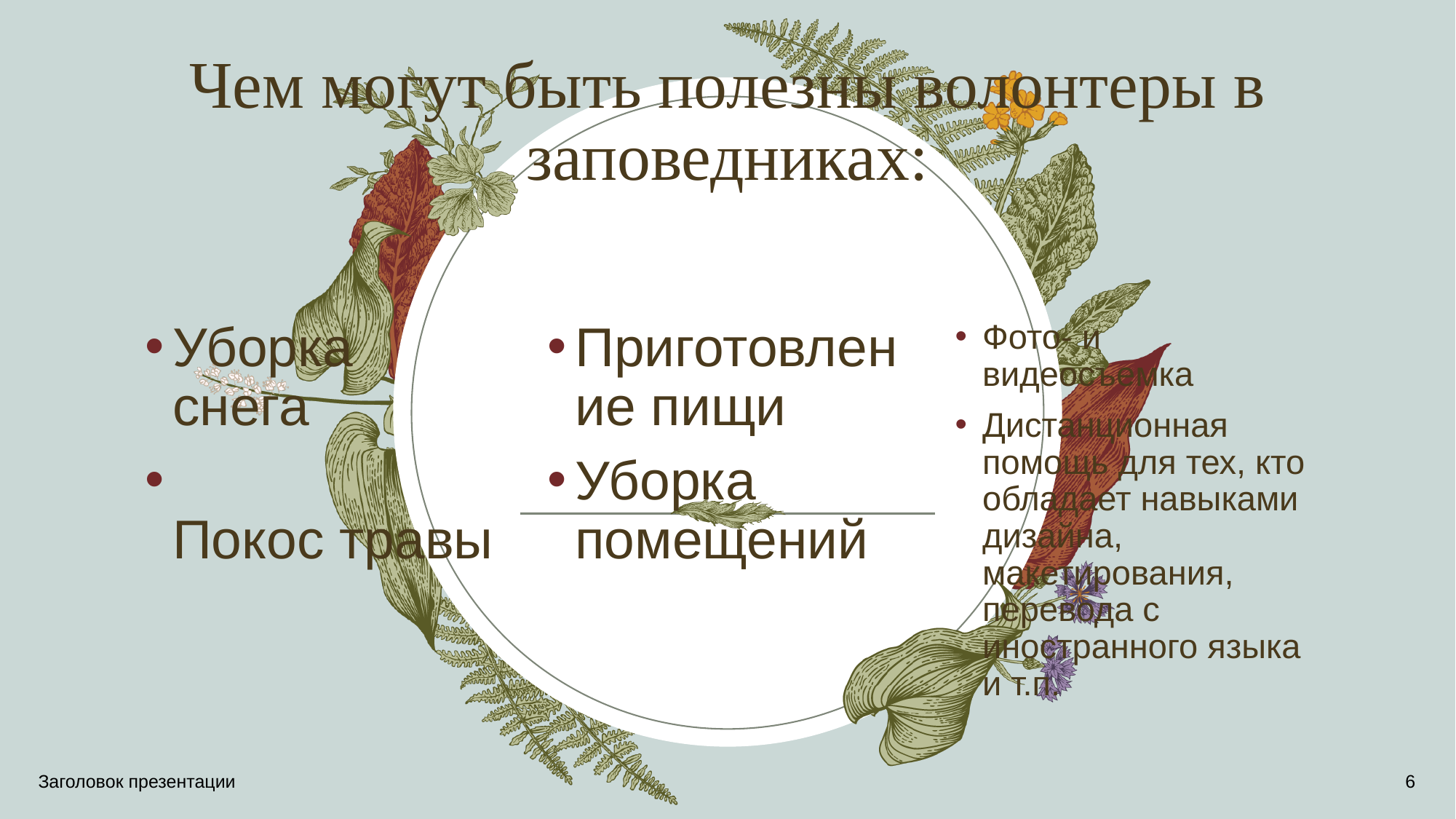

# Чем могут быть полезны волонтеры в заповедниках:
Уборка снега
Покос травы
Приготовление пищи
Уборка помещений
Фото- и видеосъемка
Дистанционная помощь для тех, кто обладает навыками дизайна, макетирования, перевода с иностранного языка и т.п.
Заголовок презентации
6